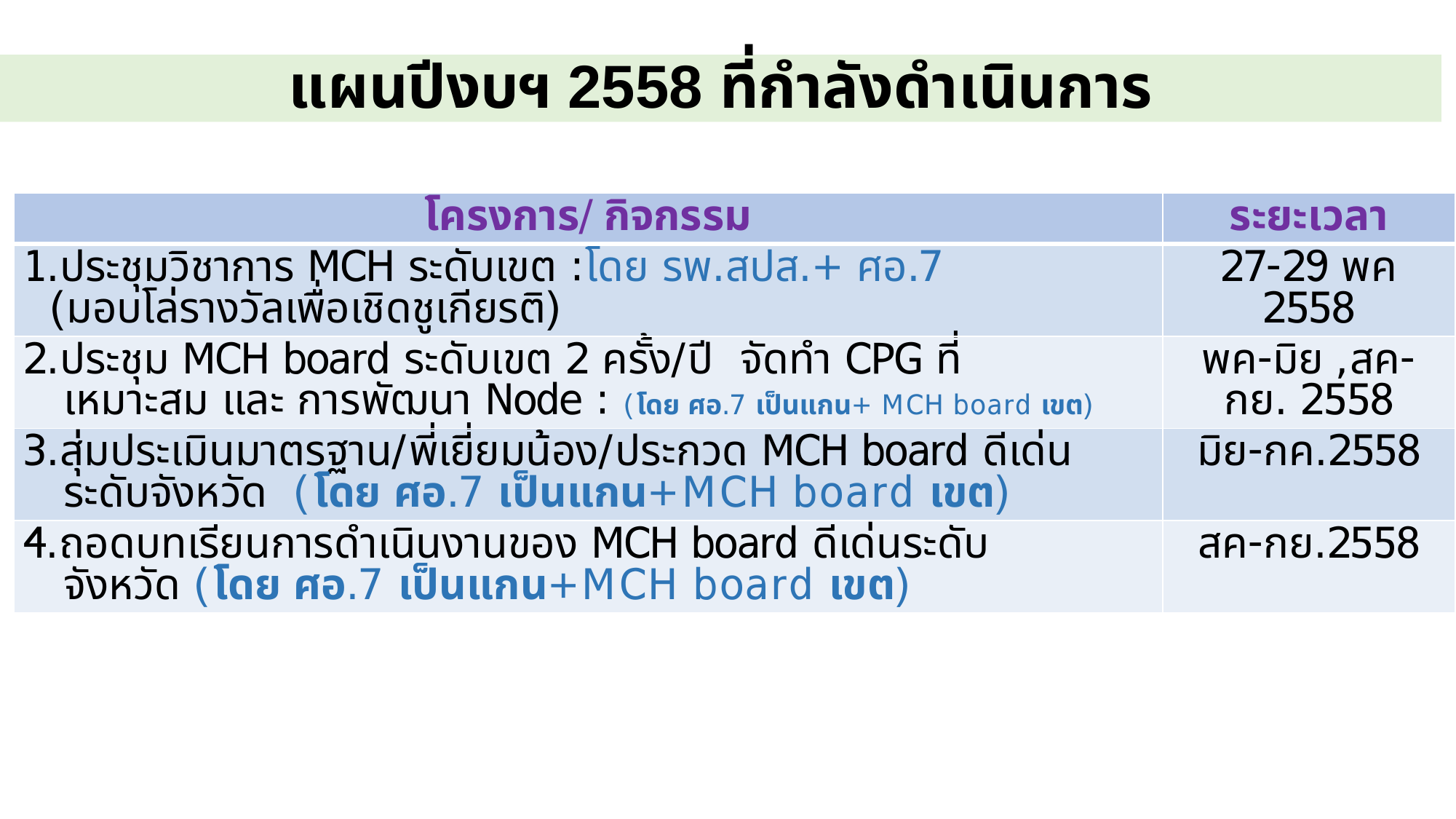

# แผนปีงบฯ 2558 ที่กำลังดำเนินการ
| โครงการ/กิจกรรม | ระยะเวลา |
| --- | --- |
| 1.ประชุมวิชาการ MCH ระดับเขต :โดย รพ.สปส.+ ศอ.7 (มอบโล่รางวัลเพื่อเชิดชูเกียรติ) | 27-29 พค 2558 |
| 2.ประชุม MCH board ระดับเขต 2 ครั้ง/ปี จัดทำ CPG ที่ เหมาะสม และ การพัฒนา Node : (โดย ศอ.7 เป็นแกน+ MCH board เขต) | พค-มิย ,สค-กย. 2558 |
| 3.สุ่มประเมินมาตรฐาน/พี่เยี่ยมน้อง/ประกวด MCH board ดีเด่น ระดับจังหวัด (โดย ศอ.7 เป็นแกน+MCH board เขต) | มิย-กค.2558 |
| 4.ถอดบทเรียนการดำเนินงานของ MCH board ดีเด่นระดับ จังหวัด (โดย ศอ.7 เป็นแกน+MCH board เขต) | สค-กย.2558 |